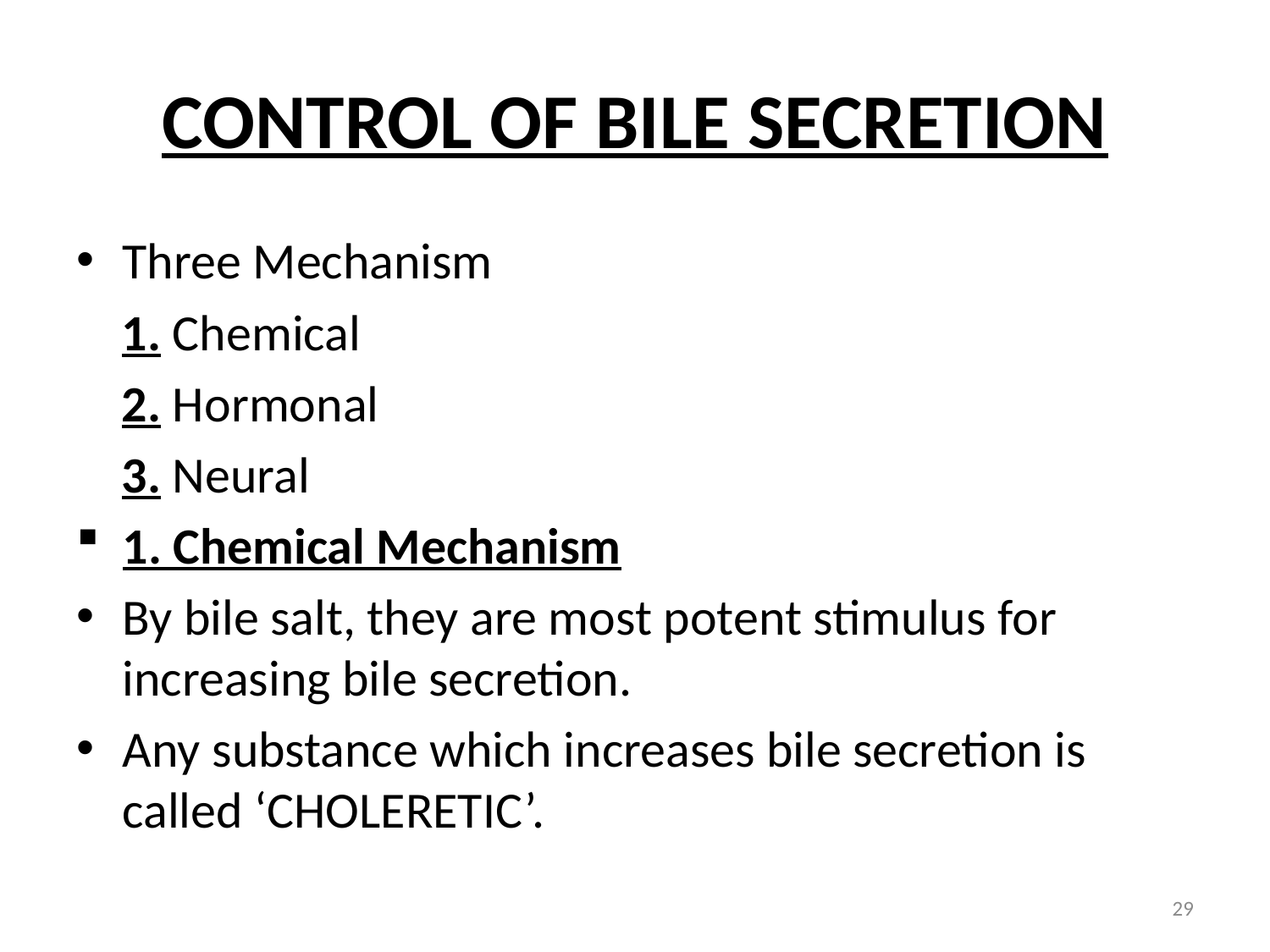

# CONTROL OF BILE SECRETION
Three Mechanism
    1. Chemical
    2. Hormonal
    3. Neural
1. Chemical Mechanism
By bile salt, they are most potent stimulus for increasing bile secretion.
Any substance which increases bile secretion is called ‘CHOLERETIC’.
29